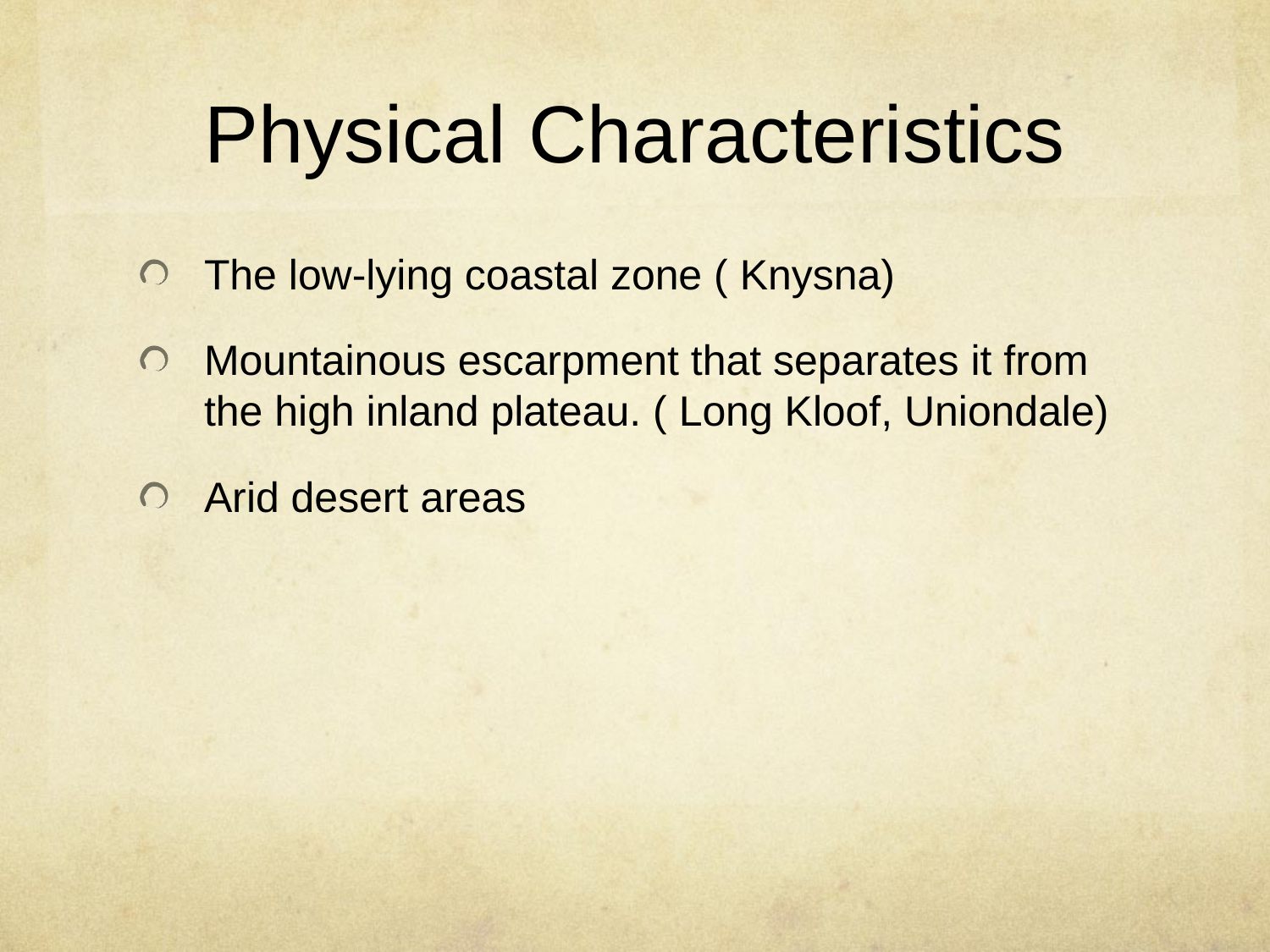

# Physical Characteristics
The low-lying coastal zone ( Knysna)
Mountainous escarpment that separates it from the high inland plateau. ( Long Kloof, Uniondale)
Arid desert areas